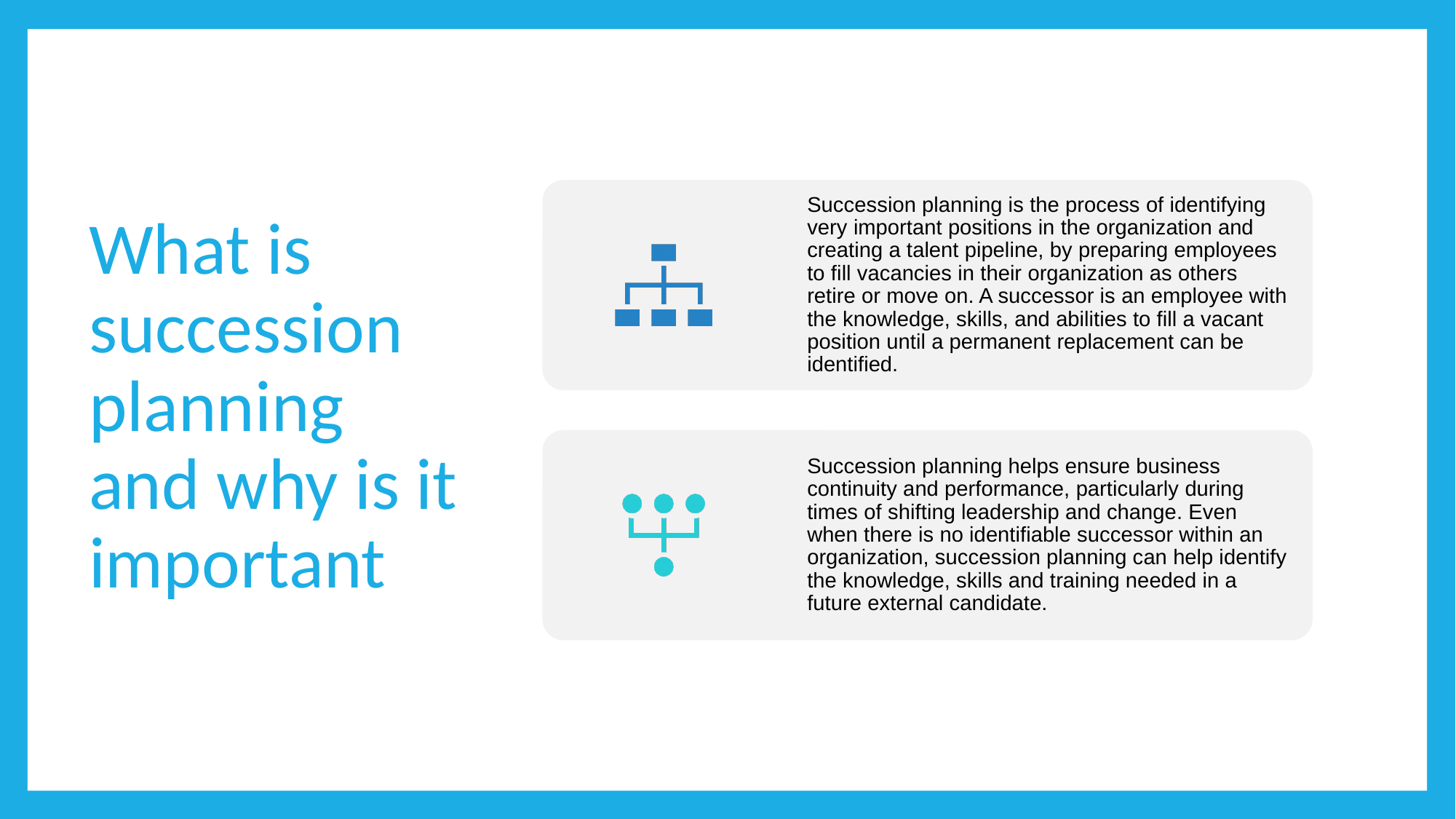

# What is succession planning and why is it important
Succession planning is the process of identifying very important positions in the organization and creating a talent pipeline, by preparing employees to fill vacancies in their organization as others retire or move on. A successor is an employee with the knowledge, skills, and abilities to fill a vacant position until a permanent replacement can be identified.
Succession planning helps ensure business continuity and performance, particularly during times of shifting leadership and change. Even when there is no identifiable successor within an organization, succession planning can help identify the knowledge, skills and training needed in a future external candidate.